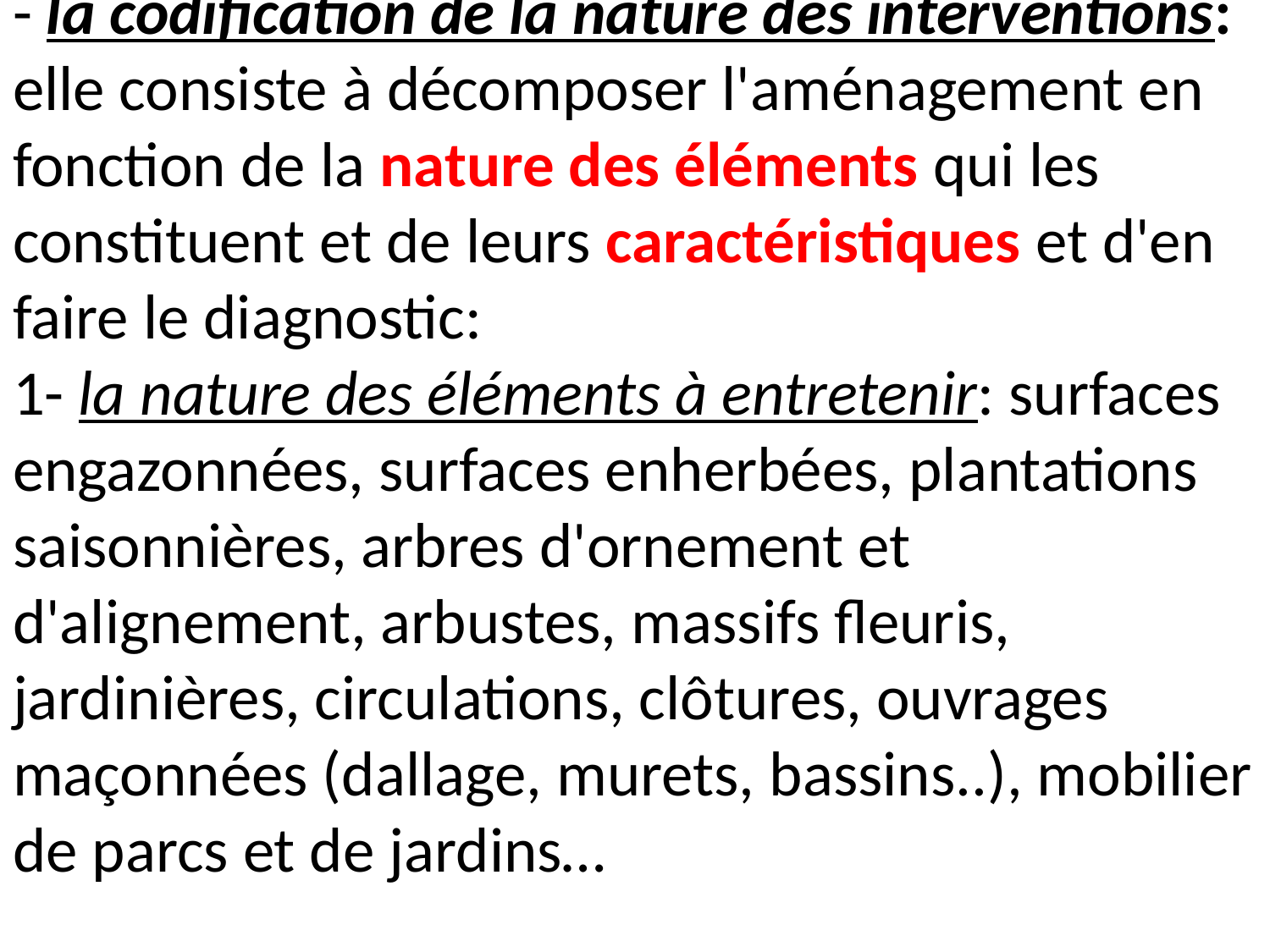

# - la codification de la nature des interventions: elle consiste à décomposer l'aménagement en fonction de la nature des éléments qui les constituent et de leurs caractéristiques et d'en faire le diagnostic: 1- la nature des éléments à entretenir: surfaces engazonnées, surfaces enherbées, plantations saisonnières, arbres d'ornement et d'alignement, arbustes, massifs fleuris, jardinières, circulations, clôtures, ouvrages maçonnées (dallage, murets, bassins..), mobilier de parcs et de jardins…